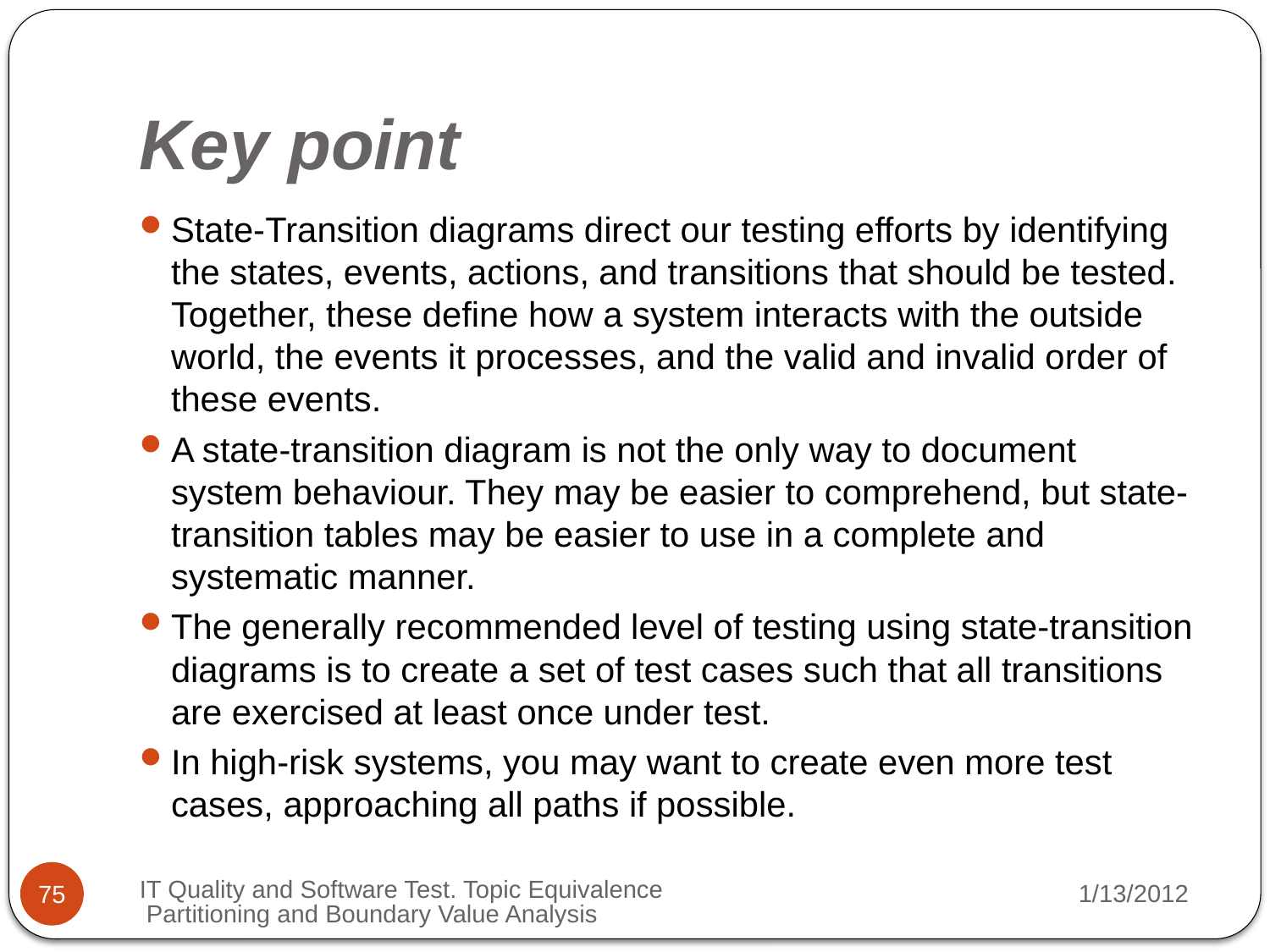

# Key point
State-Transition diagrams direct our testing efforts by identifying the states, events, actions, and transitions that should be tested. Together, these define how a system interacts with the outside world, the events it processes, and the valid and invalid order of these events.
A state-transition diagram is not the only way to document system behaviour. They may be easier to comprehend, but state-transition tables may be easier to use in a complete and systematic manner.
The generally recommended level of testing using state-transition diagrams is to create a set of test cases such that all transitions are exercised at least once under test.
In high-risk systems, you may want to create even more test cases, approaching all paths if possible.

IT Quality and Software Test. Topic Equivalence Partitioning and Boundary Value Analysis
1/13/2012
75